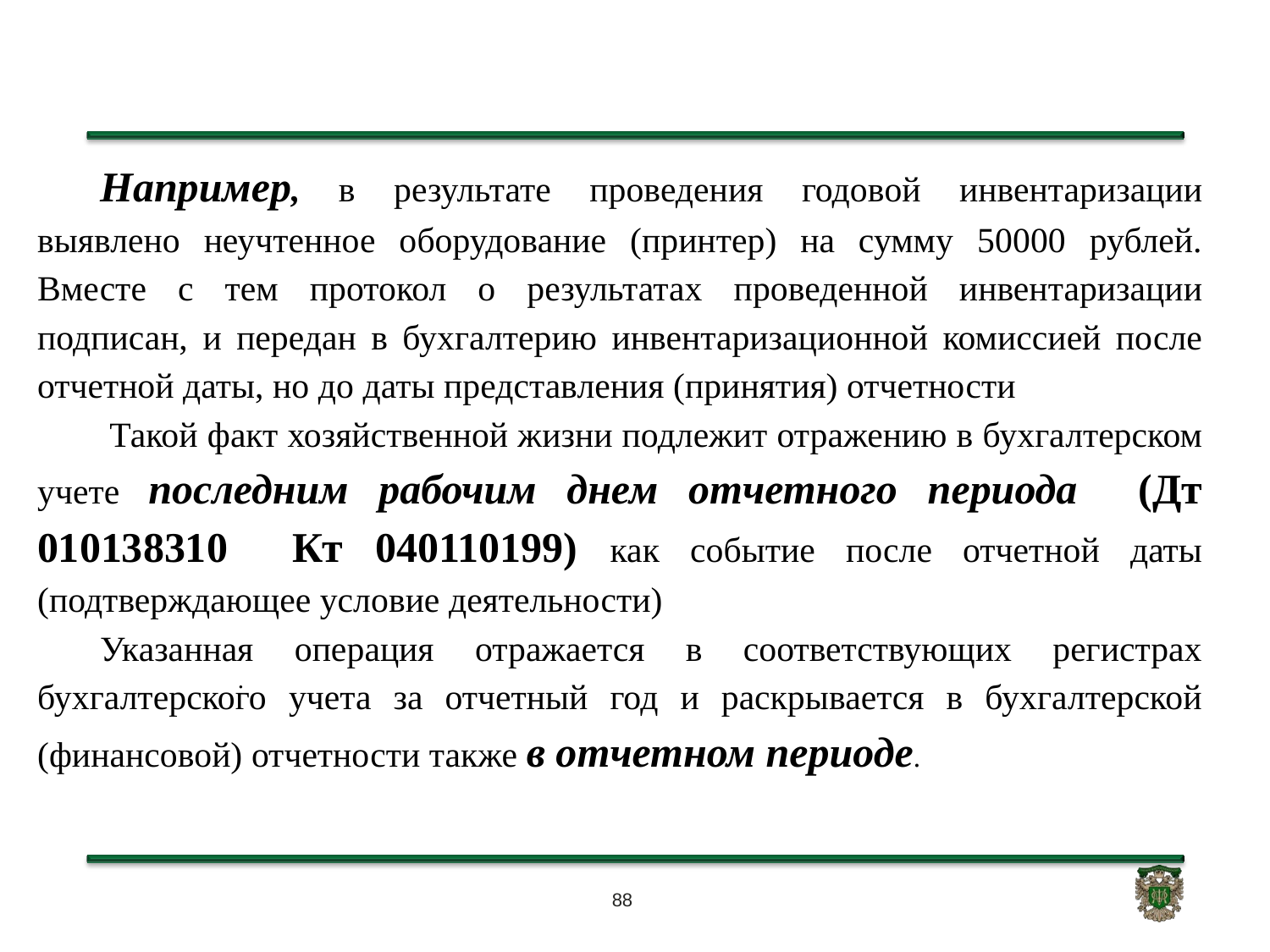

Например, в результате проведения годовой инвентаризации выявлено неучтенное оборудование (принтер) на сумму 50000 рублей. Вместе с тем протокол о результатах проведенной инвентаризации подписан, и передан в бухгалтерию инвентаризационной комиссией после отчетной даты, но до даты представления (принятия) отчетности
 Такой факт хозяйственной жизни подлежит отражению в бухгалтерском учете последним рабочим днем отчетного периода  (Дт 010138310  Кт 040110199) как событие после отчетной даты (подтверждающее условие деятельности)
Указанная операция отражается в соответствующих регистрах бухгалтерского учета за отчетный год и раскрывается в бухгалтерской (финансовой) отчетности также в отчетном периоде.

.
88